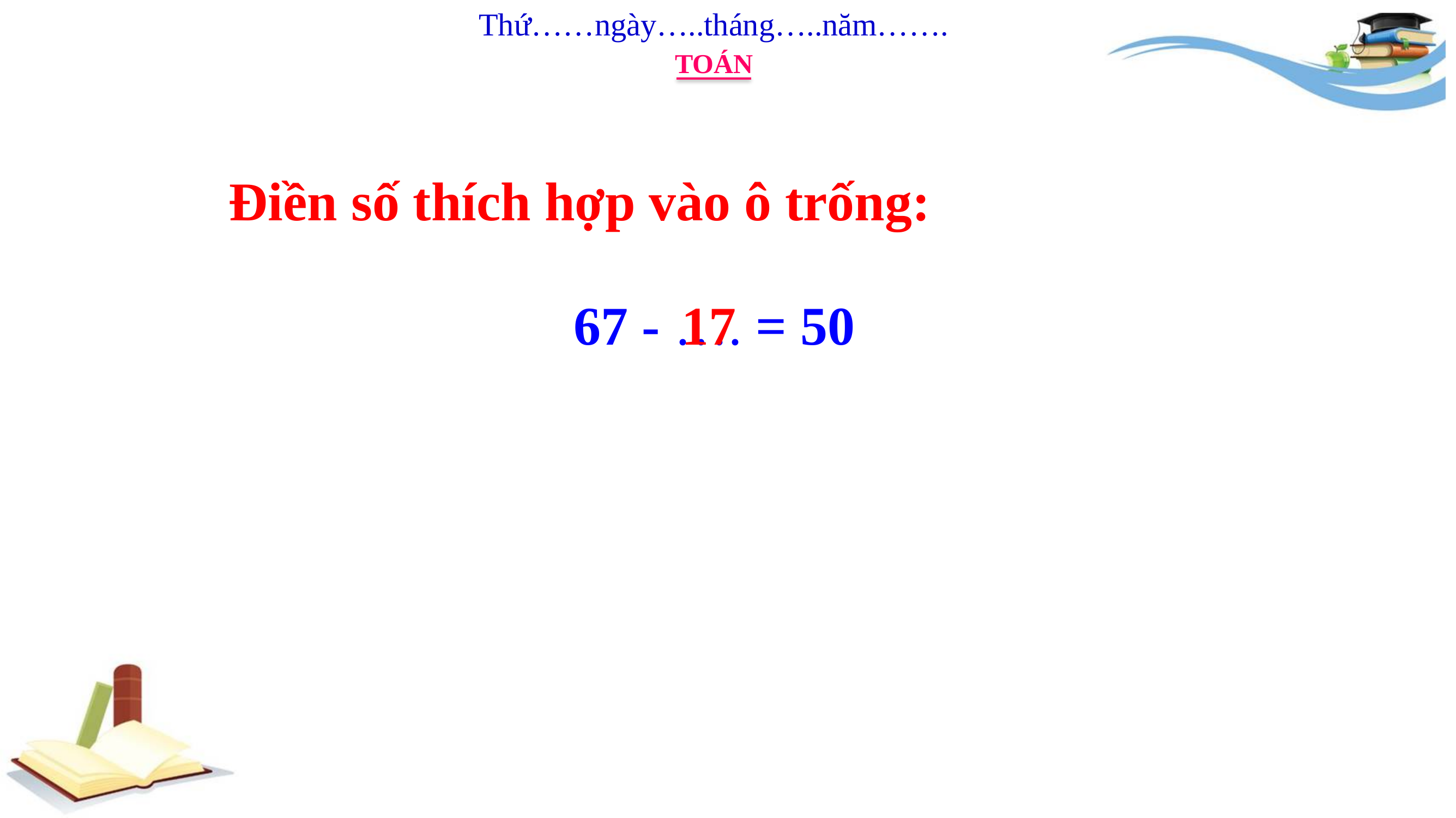

Thứ……ngày…..tháng…..năm…….
TOÁN
Điền số thích hợp vào ô trống:
17
67 - …. = 50